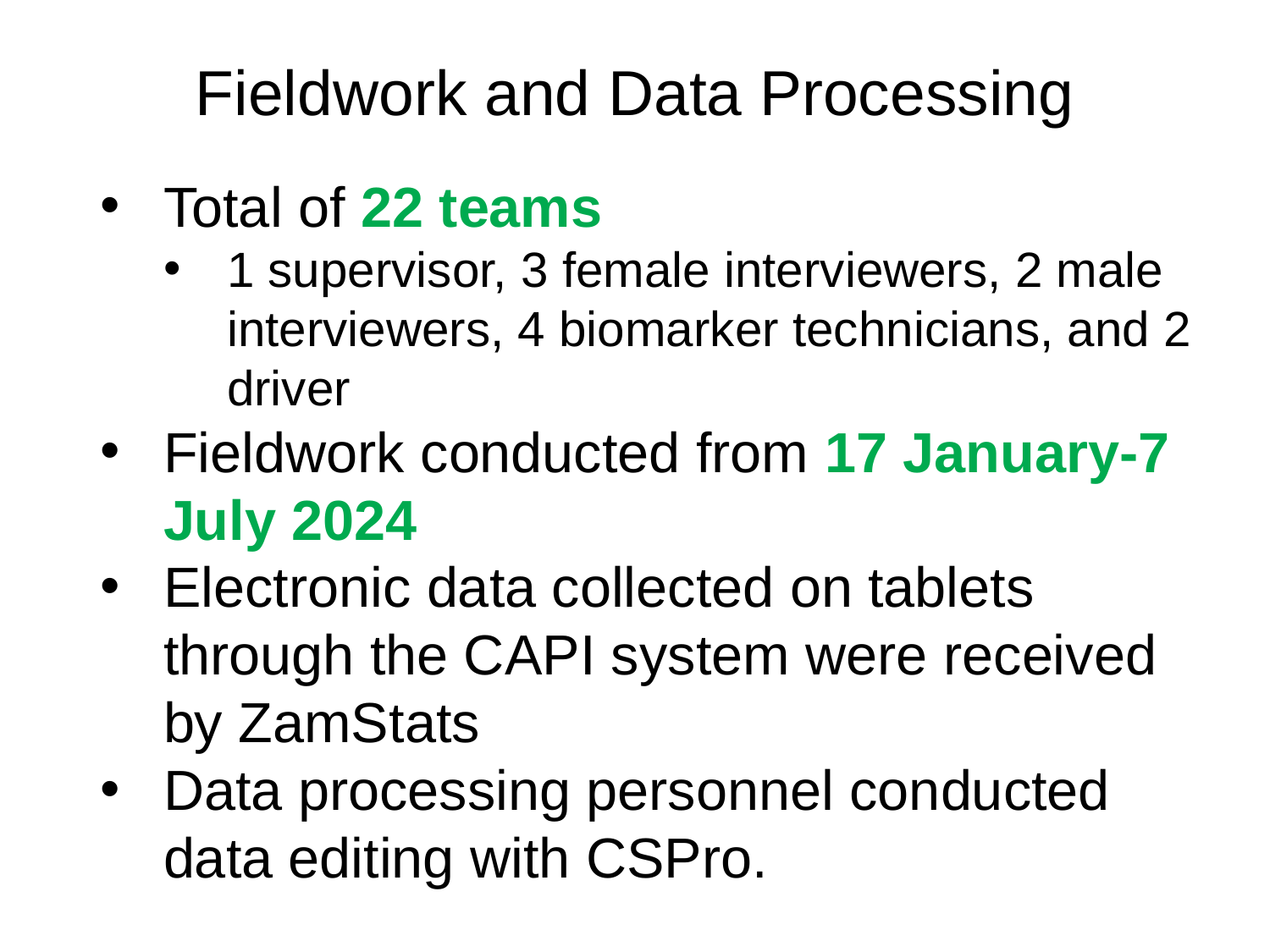

# Fieldwork and Data Processing
Total of 22 teams
1 supervisor, 3 female interviewers, 2 male interviewers, 4 biomarker technicians, and 2 driver
Fieldwork conducted from 17 January-7 July 2024
Electronic data collected on tablets through the CAPI system were received by ZamStats
Data processing personnel conducted data editing with CSPro.